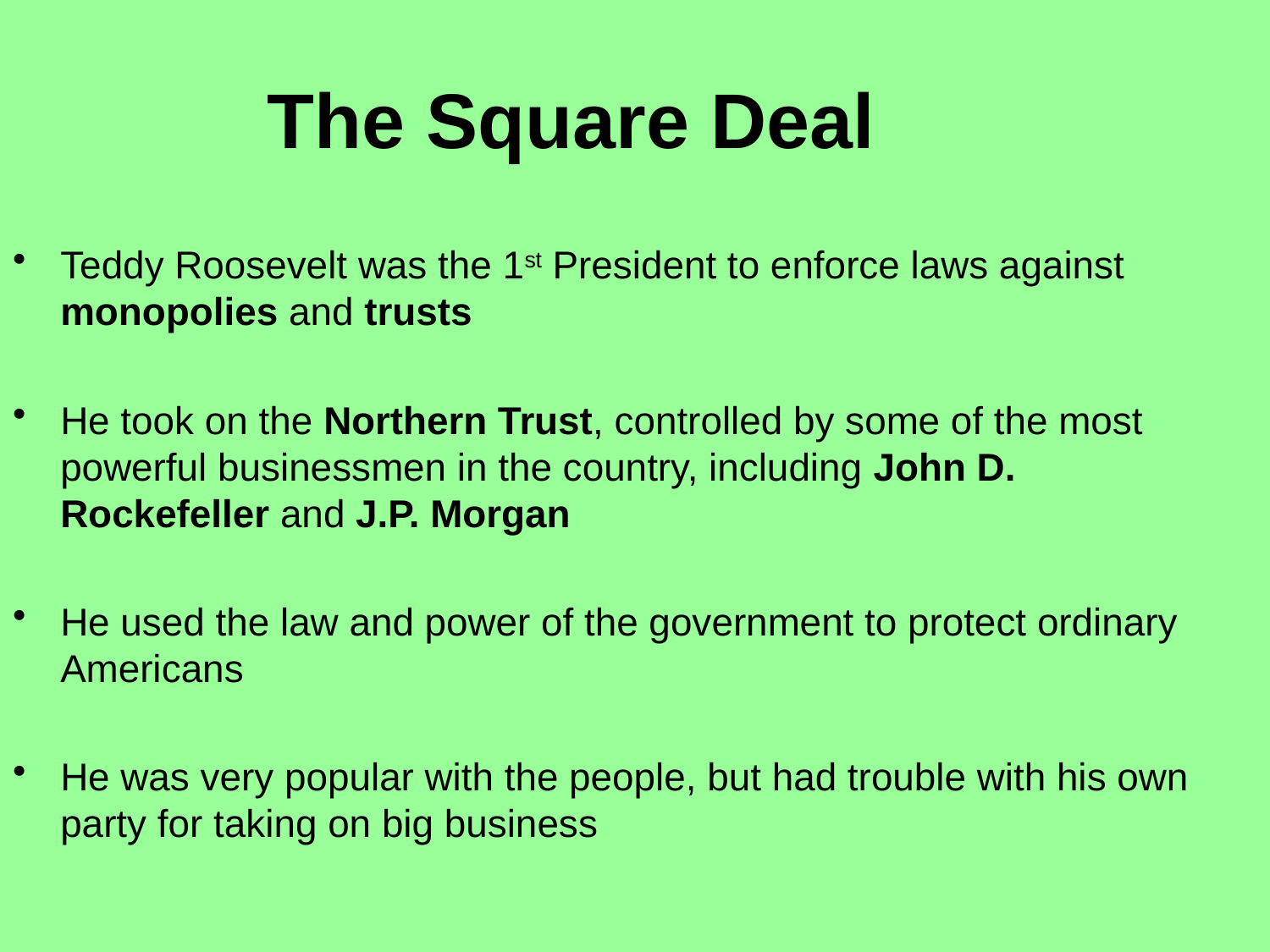

The Square Deal

Teddy Roosevelt was the 1st President to enforce laws against monopolies and trusts

He took on the Northern Trust, controlled by some of the most powerful businessmen in the country, including John D. Rockefeller and J.P. Morgan

He used the law and power of the government to protect ordinary Americans

He was very popular with the people, but had trouble with his own party for taking on big business